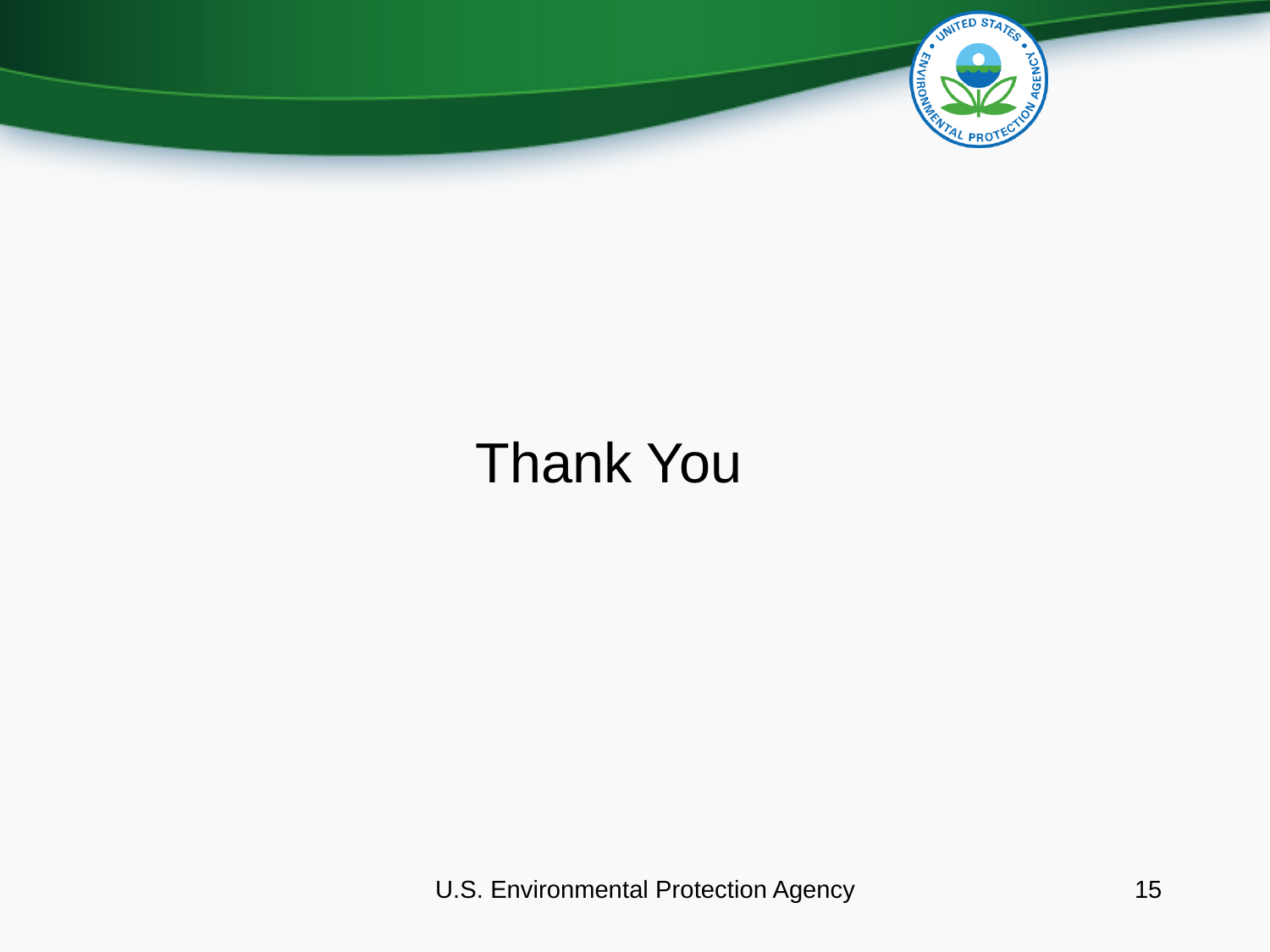

# Thank You
U.S. Environmental Protection Agency
15